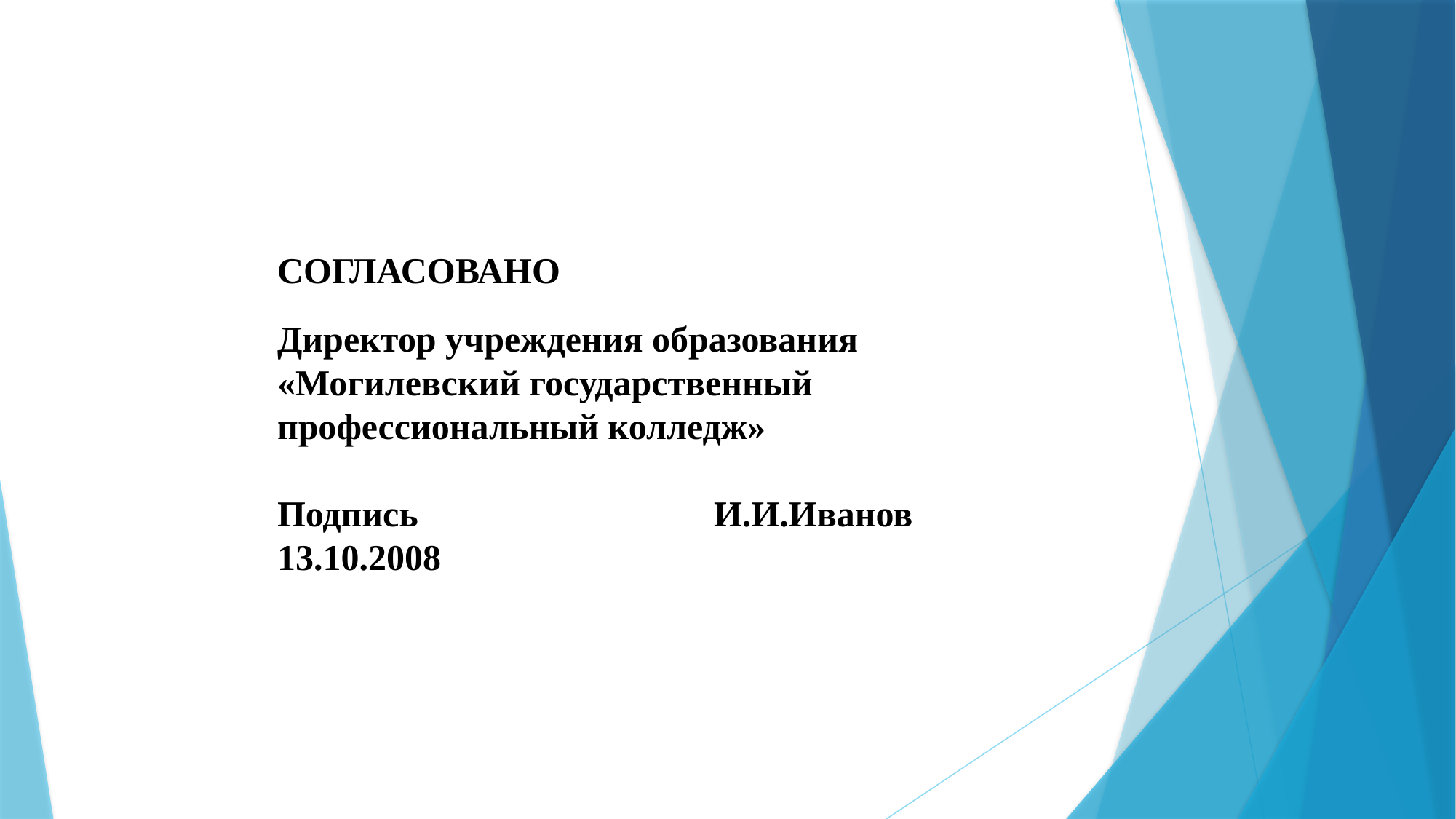

СОГЛАСОВАНО
Директор учреждения образования «Могилевский государственный
профессиональный колледж»
Подпись			И.И.Иванов
13.10.2008